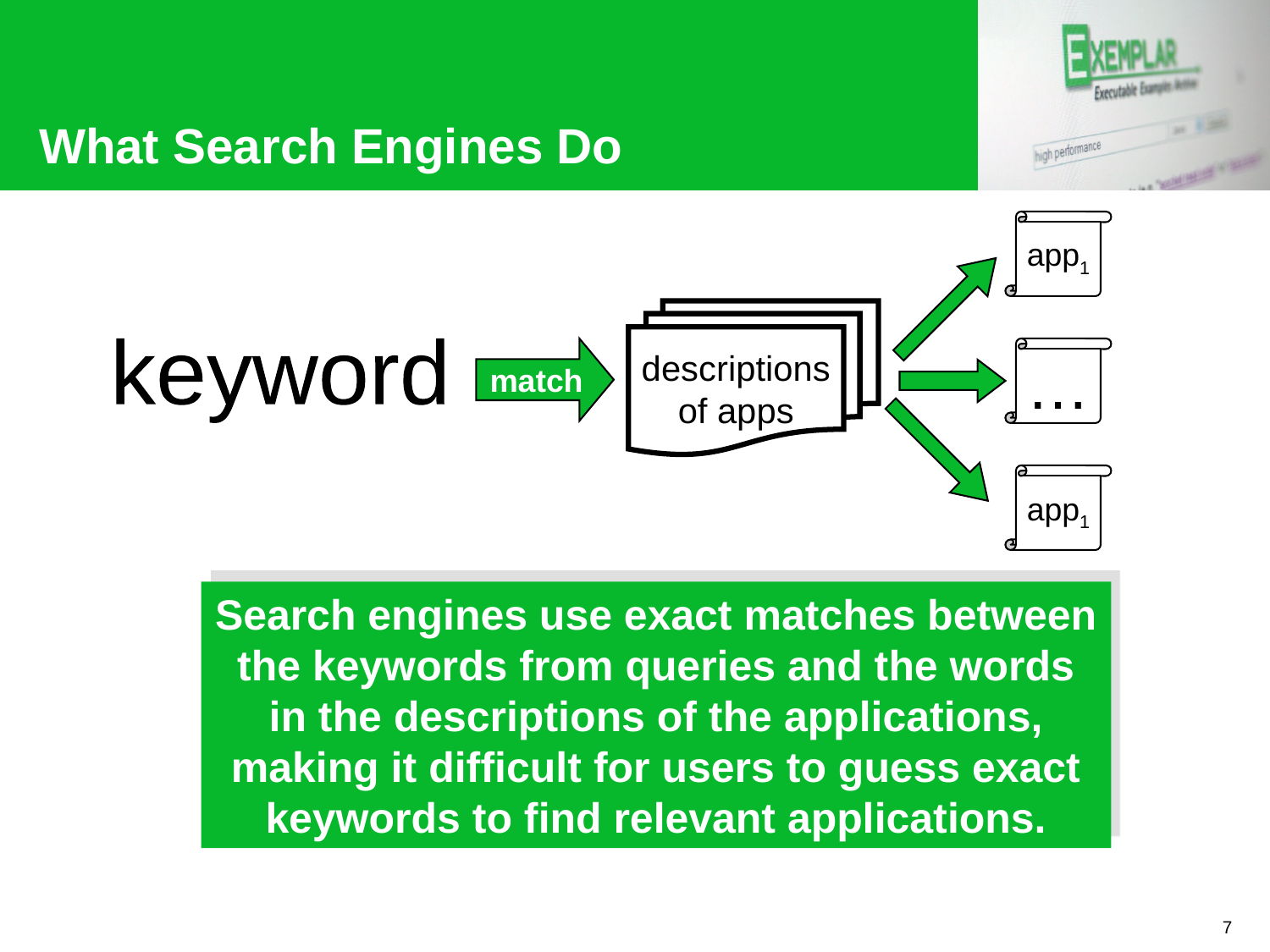

# What Search Engines Do
app1
…
app1

descriptions
of apps
keyword
match
Search engines use exact matches between
the keywords from queries and the words in the descriptions of the applications, making it difficult for users to guess exact keywords to find relevant applications.
7